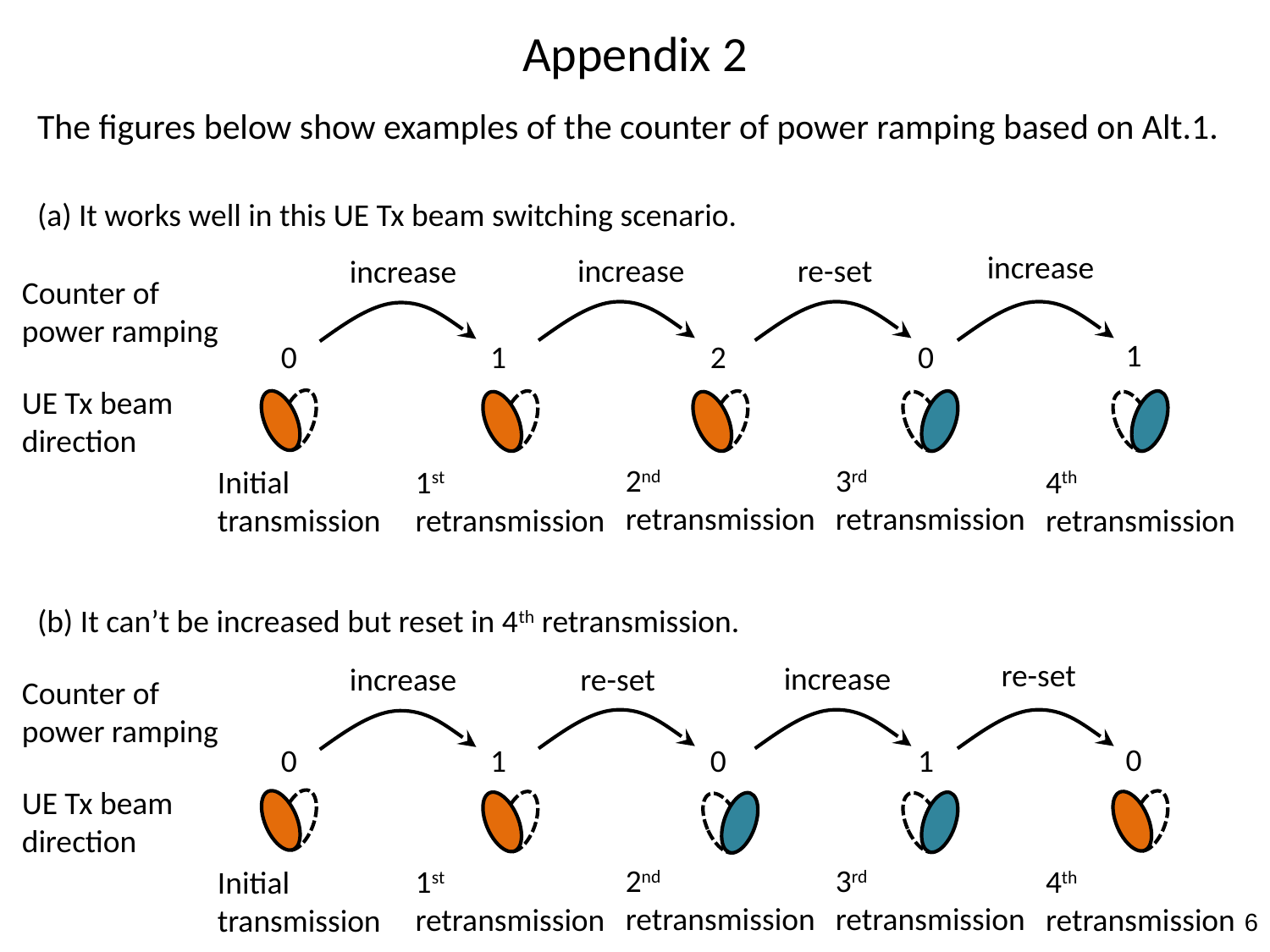

Appendix 2
The figures below show examples of the counter of power ramping based on Alt.1.
(a) It works well in this UE Tx beam switching scenario.
increase
increase
re-set
increase
Counter of power ramping

1
0
1
2
0
UE Tx beam
direction

2nd retransmission
3rd retransmission
1st retransmission
4th retransmission
Initial transmission
(b) It can’t be increased but reset in 4th retransmission.
re-set
increase
increase
re-set
Counter of power ramping

0
0
1
0
1
UE Tx beam
direction

2nd retransmission
3rd retransmission
1st retransmission
4th retransmission
Initial transmission